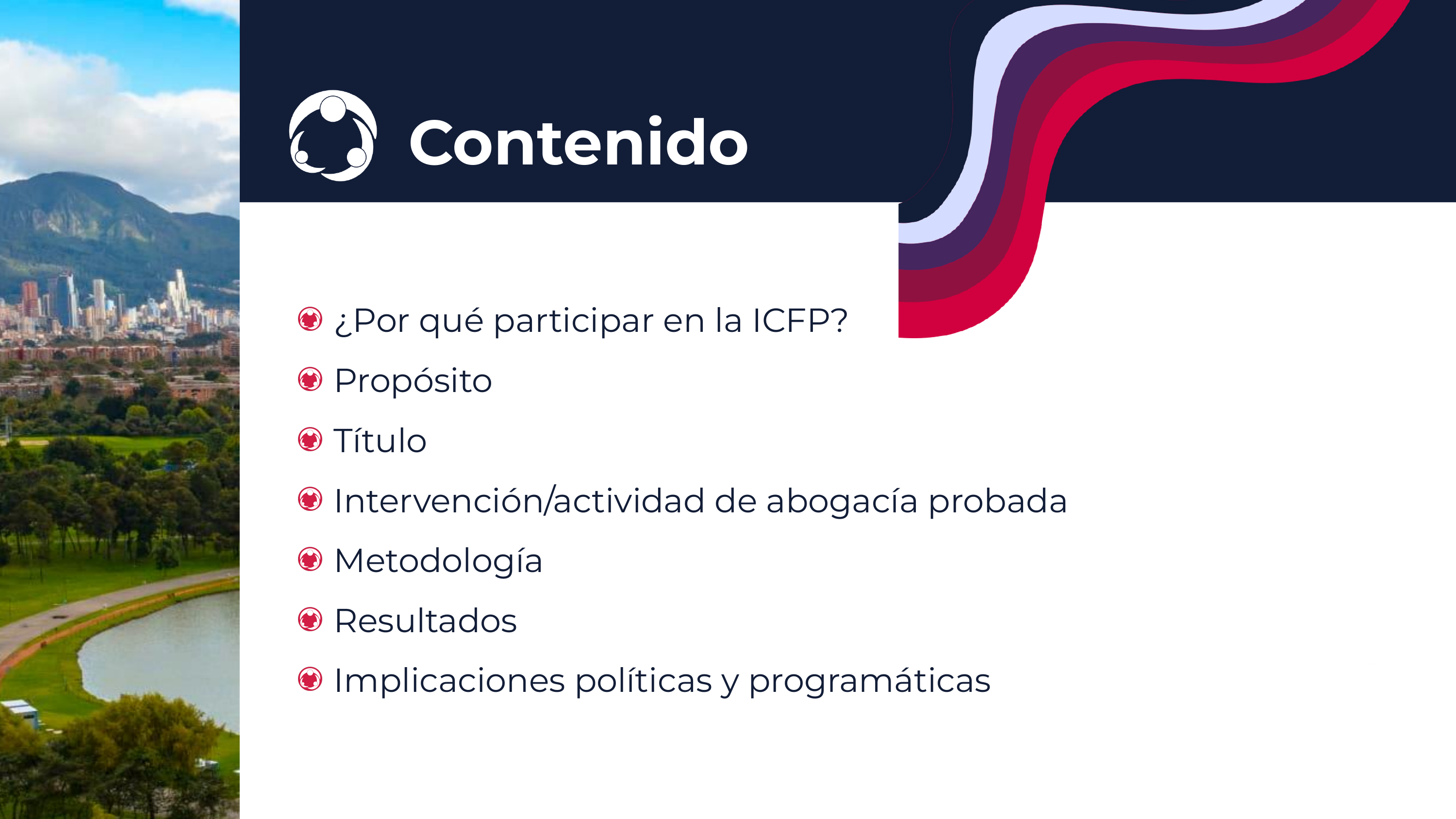

Contenido

¿Por qué participar en la ICFP?
Propósito
Título
Intervención/actividad de abogacía probada
Metodología
Resultados
Implicaciones políticas y programáticas